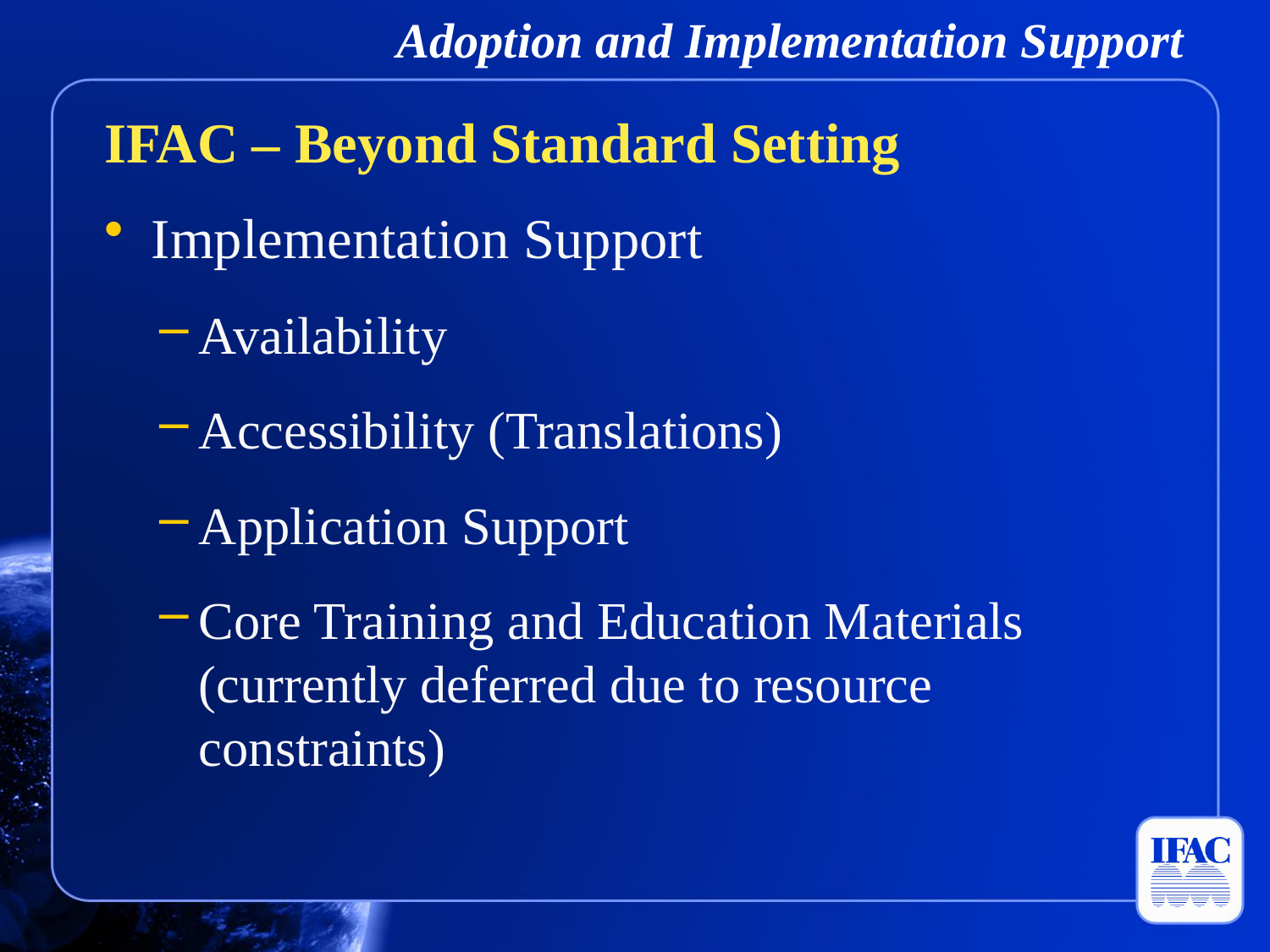

# Adoption and Implementation Support
IFAC – Beyond Standard Setting
Implementation Support
Availability
Accessibility (Translations)
Application Support
Core Training and Education Materials (currently deferred due to resource constraints)